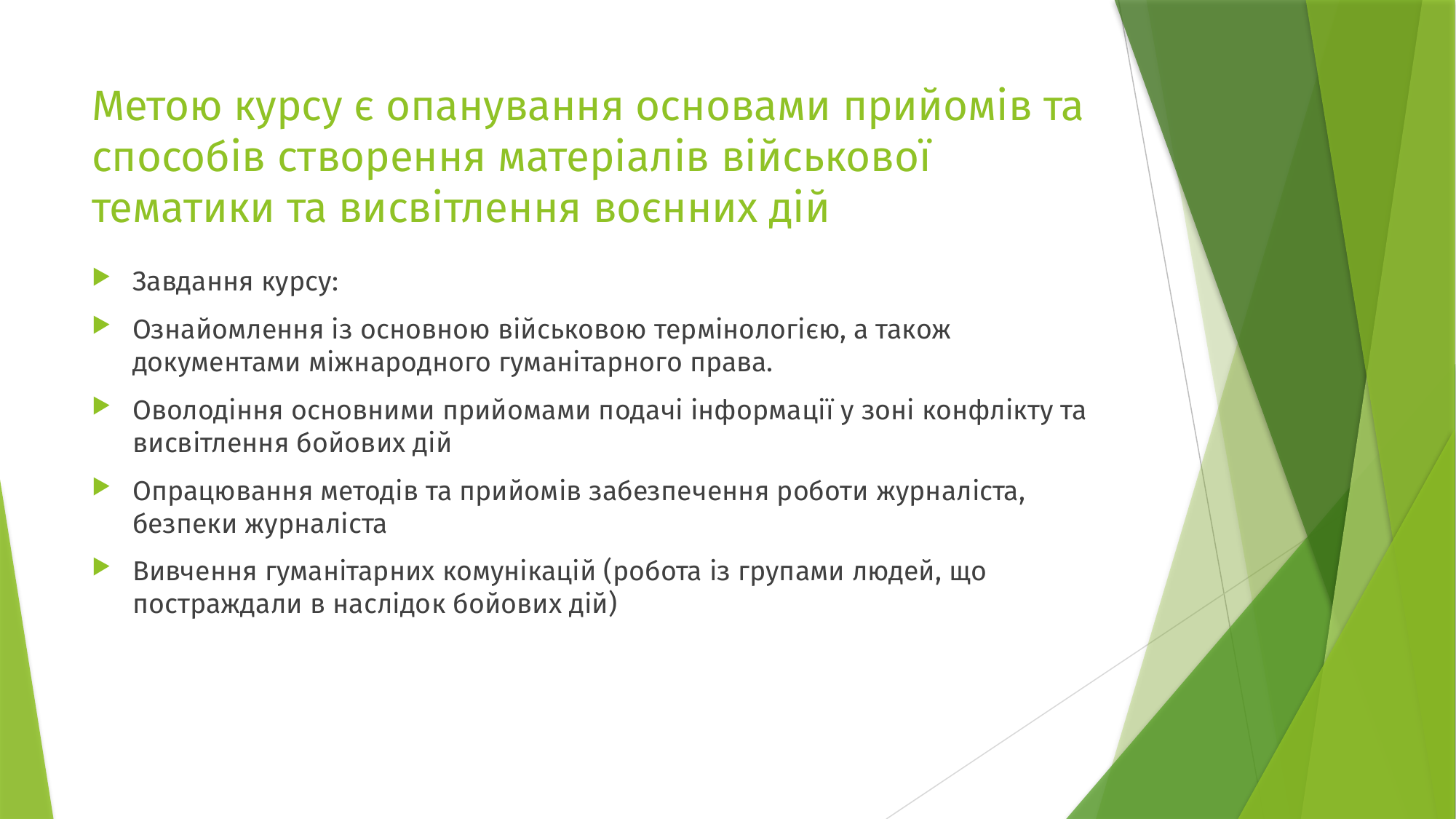

# Метою курсу є опанування основами прийомів та способів створення матеріалів військової тематики та висвітлення воєнних дій
Завдання курсу:
Ознайомлення із основною військовою термінологією, а також документами міжнародного гуманітарного права.
Оволодіння основними прийомами подачі інформації у зоні конфлікту та висвітлення бойових дій
Опрацювання методів та прийомів забезпечення роботи журналіста, безпеки журналіста
Вивчення гуманітарних комунікацій (робота із групами людей, що постраждали в наслідок бойових дій)